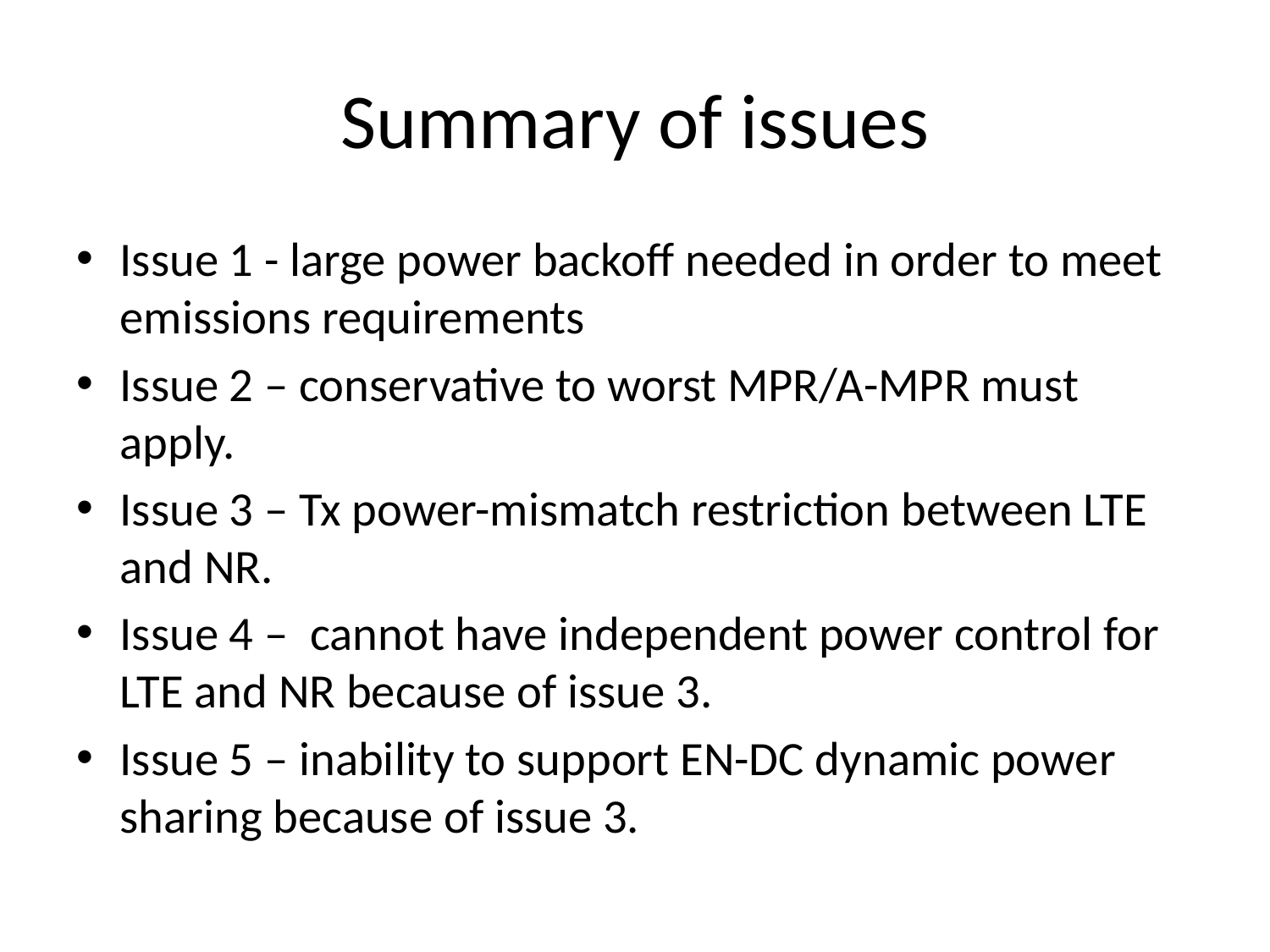

# Summary of issues
Issue 1 - large power backoff needed in order to meet emissions requirements
Issue 2 – conservative to worst MPR/A-MPR must apply.
Issue 3 – Tx power-mismatch restriction between LTE and NR.
Issue 4 –  cannot have independent power control for LTE and NR because of issue 3.
Issue 5 – inability to support EN-DC dynamic power sharing because of issue 3.